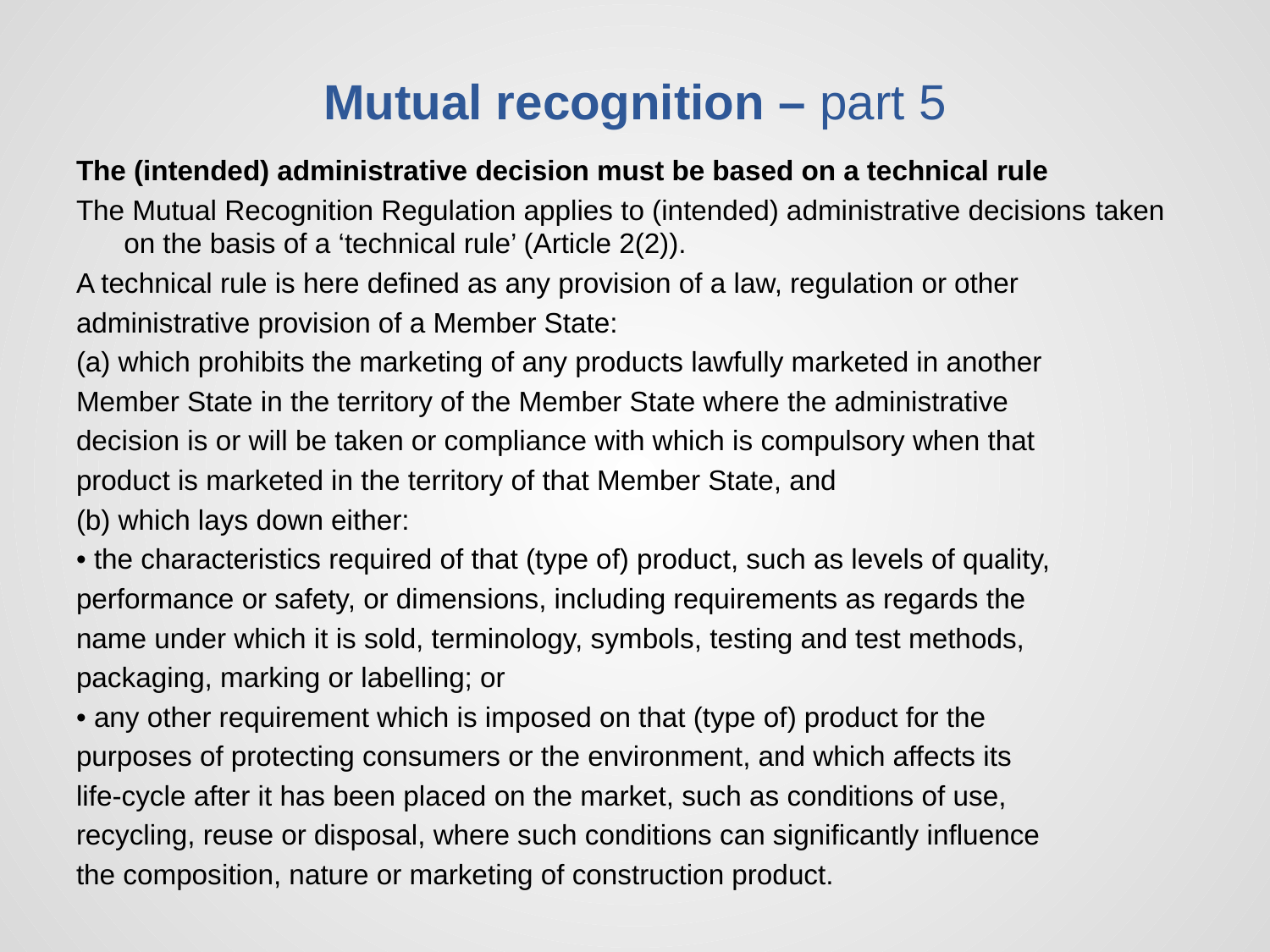

# Mutual recognition – part 5
The (intended) administrative decision must be based on a technical rule
The Mutual Recognition Regulation applies to (intended) administrative decisions taken on the basis of a ‘technical rule’ (Article 2(2)).
A technical rule is here defined as any provision of a law, regulation or other
administrative provision of a Member State:
(a) which prohibits the marketing of any products lawfully marketed in another
Member State in the territory of the Member State where the administrative
decision is or will be taken or compliance with which is compulsory when that
product is marketed in the territory of that Member State, and
(b) which lays down either:
• the characteristics required of that (type of) product, such as levels of quality,
performance or safety, or dimensions, including requirements as regards the
name under which it is sold, terminology, symbols, testing and test methods,
packaging, marking or labelling; or
• any other requirement which is imposed on that (type of) product for the
purposes of protecting consumers or the environment, and which affects its
life-cycle after it has been placed on the market, such as conditions of use,
recycling, reuse or disposal, where such conditions can significantly influence
the composition, nature or marketing of construction product.